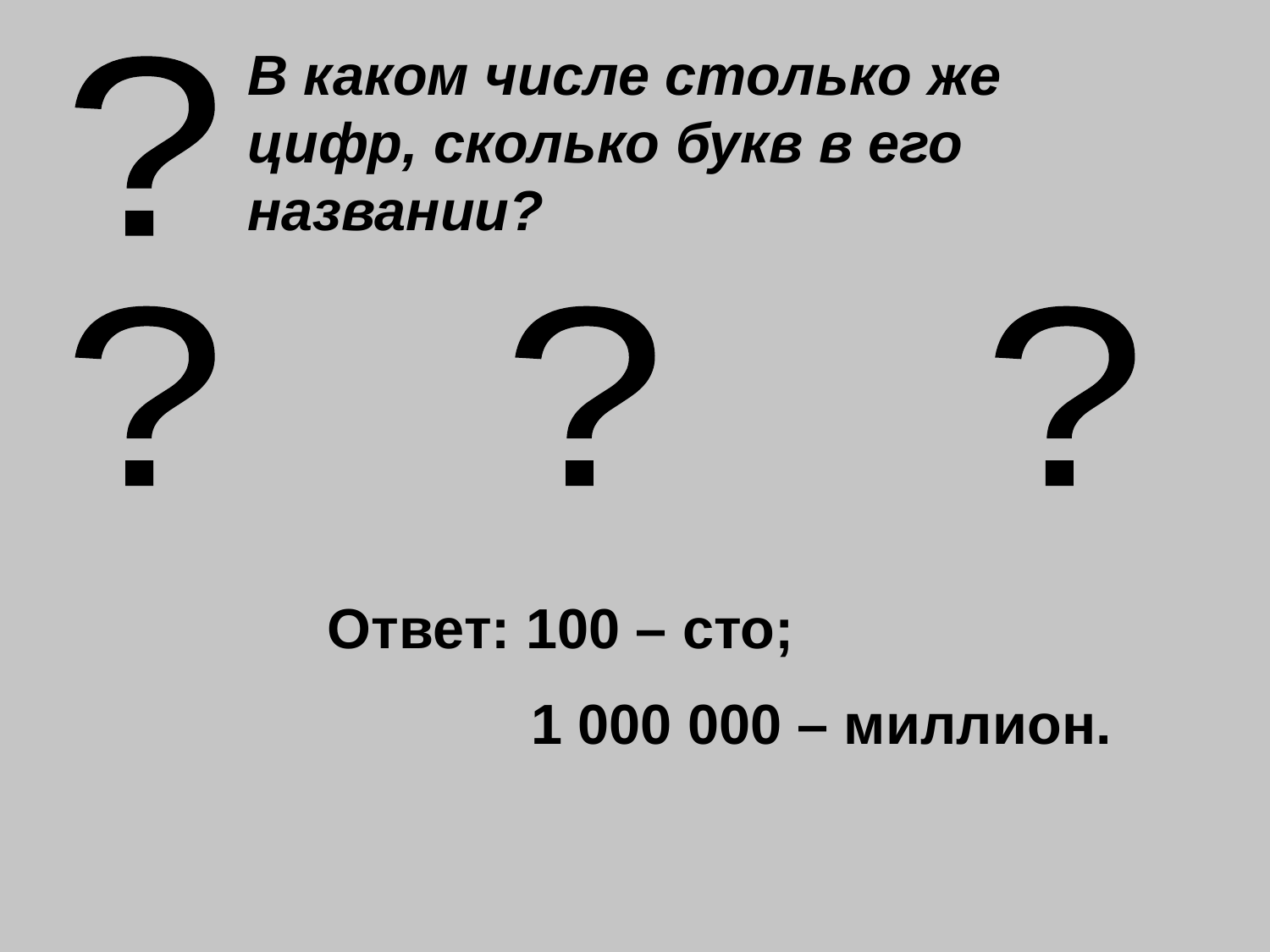

В каком числе столько же цифр, сколько букв в его названии?
?
?
?
?
Ответ: 100 – сто;
             1 000 000 – миллион.